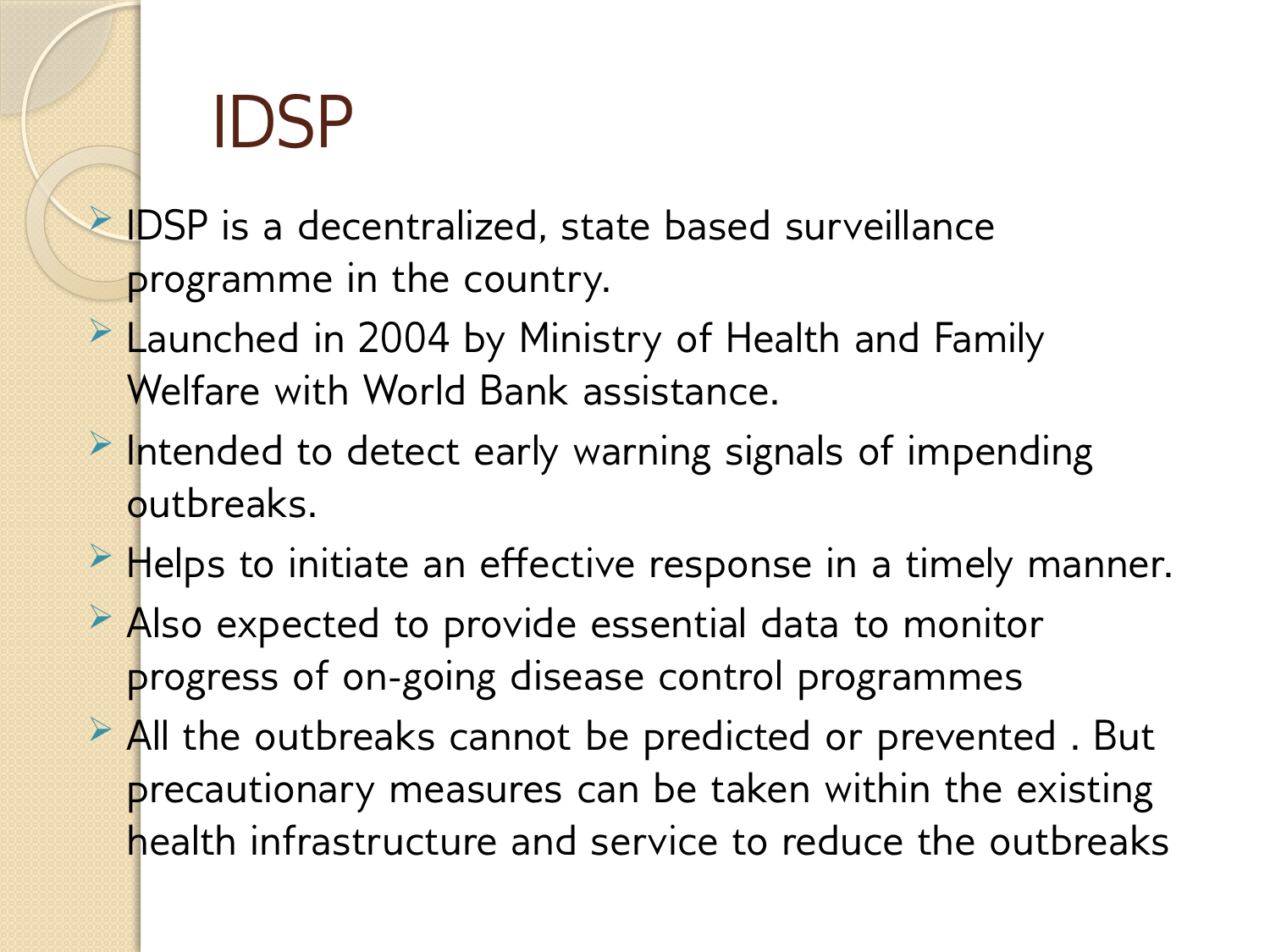

# IDSP
IDSP is a decentralized, state based surveillance programme in the country.
Launched in 2004 by Ministry of Health and Family Welfare with World Bank assistance.
Intended to detect early warning signals of impending outbreaks.
Helps to initiate an effective response in a timely manner.
Also expected to provide essential data to monitor progress of on-going disease control programmes
All the outbreaks cannot be predicted or prevented . But precautionary measures can be taken within the existing health infrastructure and service to reduce the outbreaks